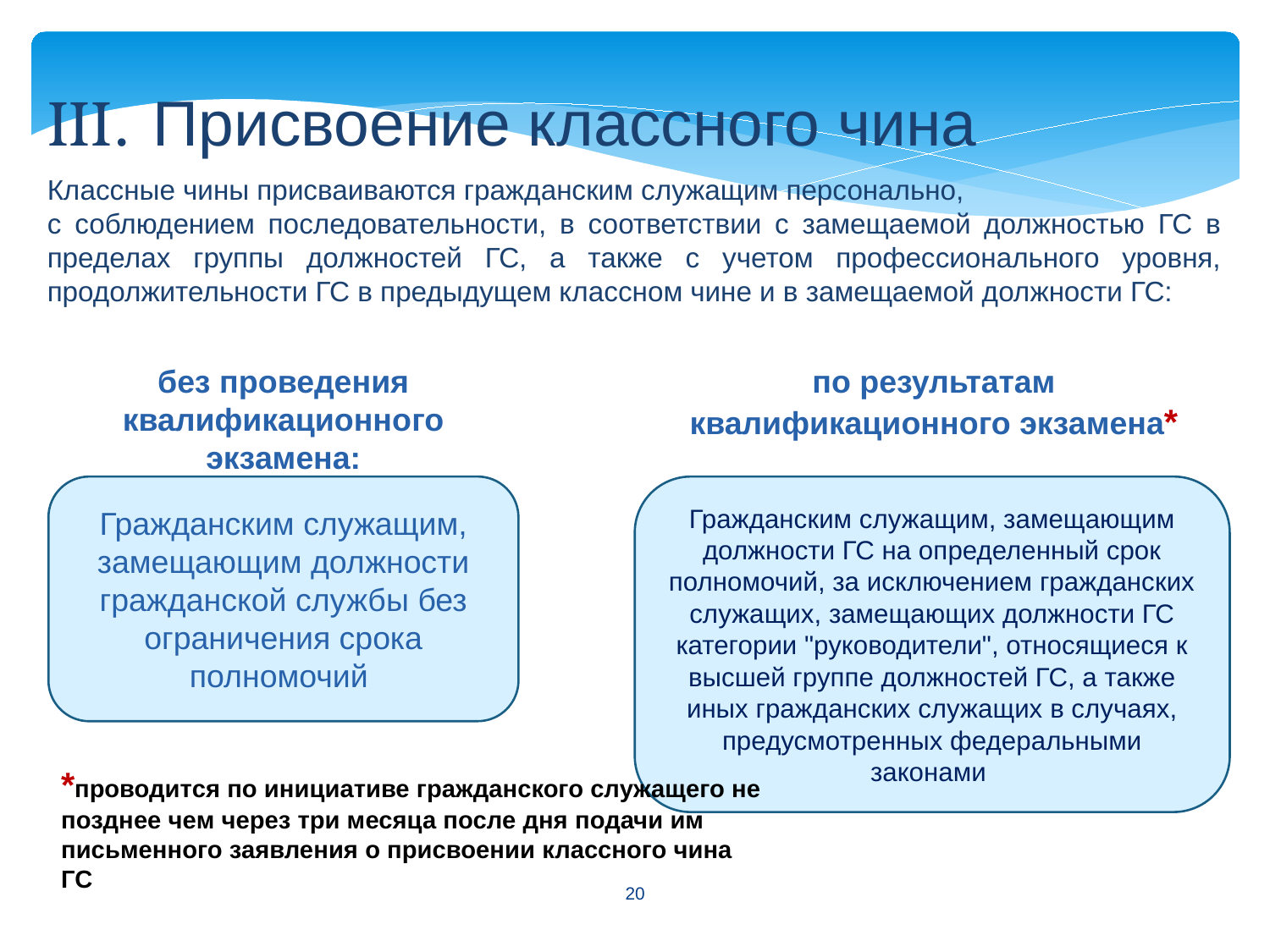

III. Присвоение классного чина
Классные чины присваиваются гражданским служащим персонально,
с соблюдением последовательности, в соответствии с замещаемой должностью ГС в пределах группы должностей ГС, а также с учетом профессионального уровня, продолжительности ГС в предыдущем классном чине и в замещаемой должности ГС:
без проведения квалификационного экзамена:
по результатам квалификационного экзамена*
Гражданским служащим, замещающим должности гражданской службы без ограничения срока полномочий
Гражданским служащим, замещающим должности ГС на определенный срок полномочий, за исключением гражданских служащих, замещающих должности ГС категории "руководители", относящиеся к высшей группе должностей ГС, а также иных гражданских служащих в случаях, предусмотренных федеральными законами
*проводится по инициативе гражданского служащего не позднее чем через три месяца после дня подачи им письменного заявления о присвоении классного чина ГС

20